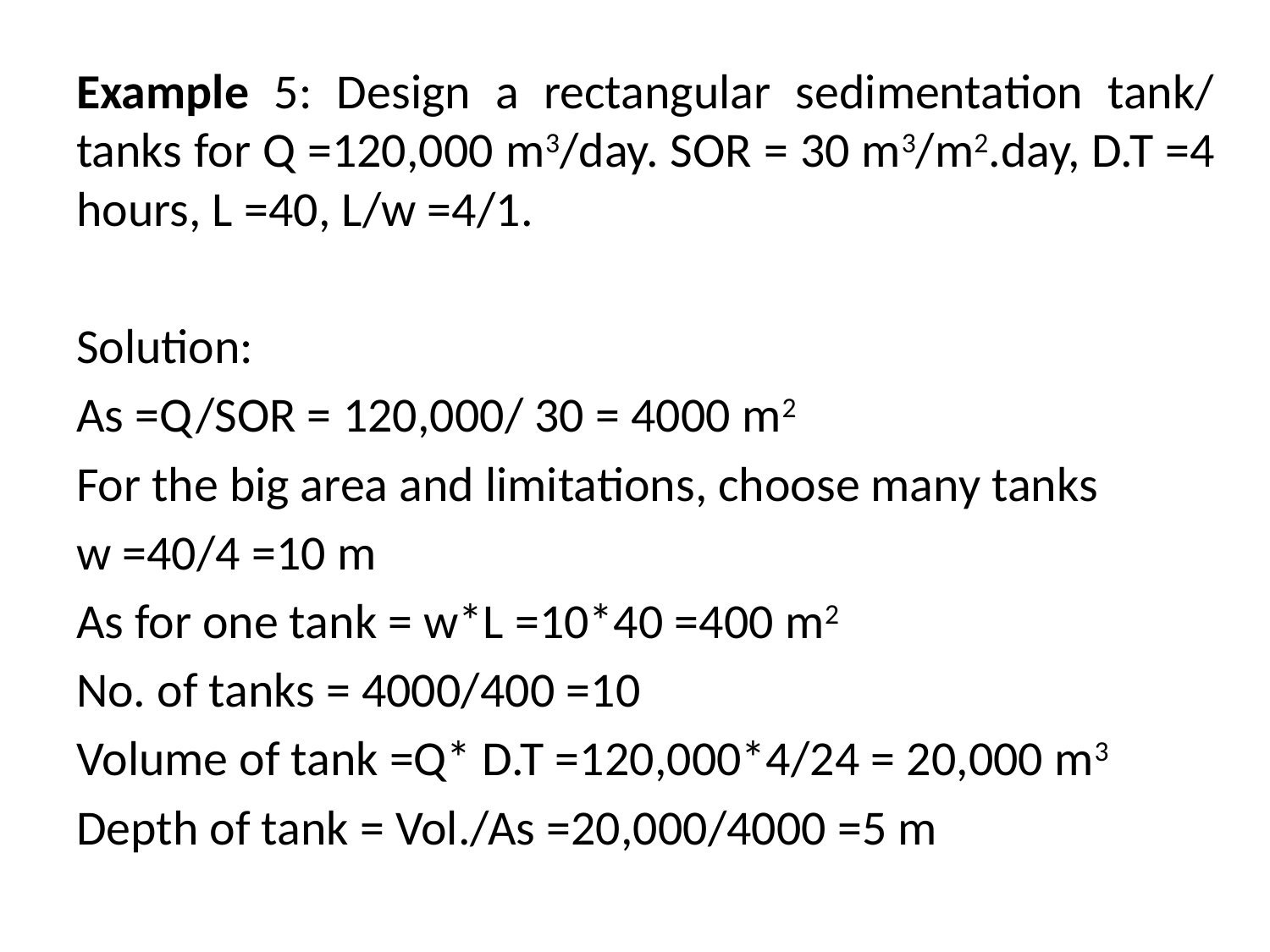

Example 5: Design a rectangular sedimentation tank/ tanks for Q =120,000 m3/day. SOR = 30 m3/m2.day, D.T =4 hours, L =40, L/w =4/1.

Solution:
As =Q/SOR = 120,000/ 30 = 4000 m2
For the big area and limitations, choose many tanks
w =40/4 =10 m
As for one tank = w*L =10*40 =400 m2
No. of tanks = 4000/400 =10
Volume of tank =Q* D.T =120,000*4/24 = 20,000 m3
Depth of tank = Vol./As =20,000/4000 =5 m